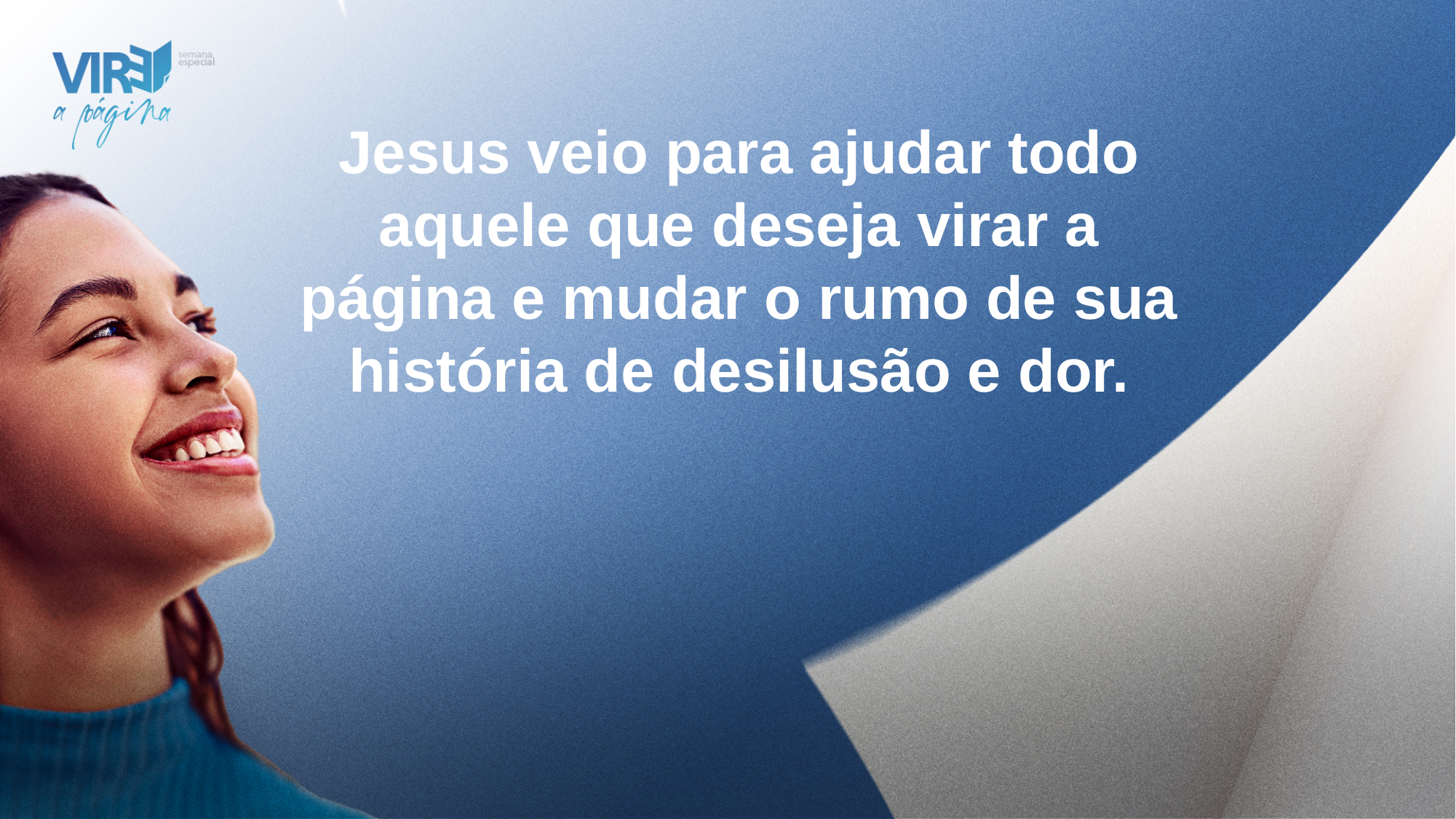

Jesus veio para ajudar todo aquele que deseja virar a página e mudar o rumo de sua história de desilusão e dor.